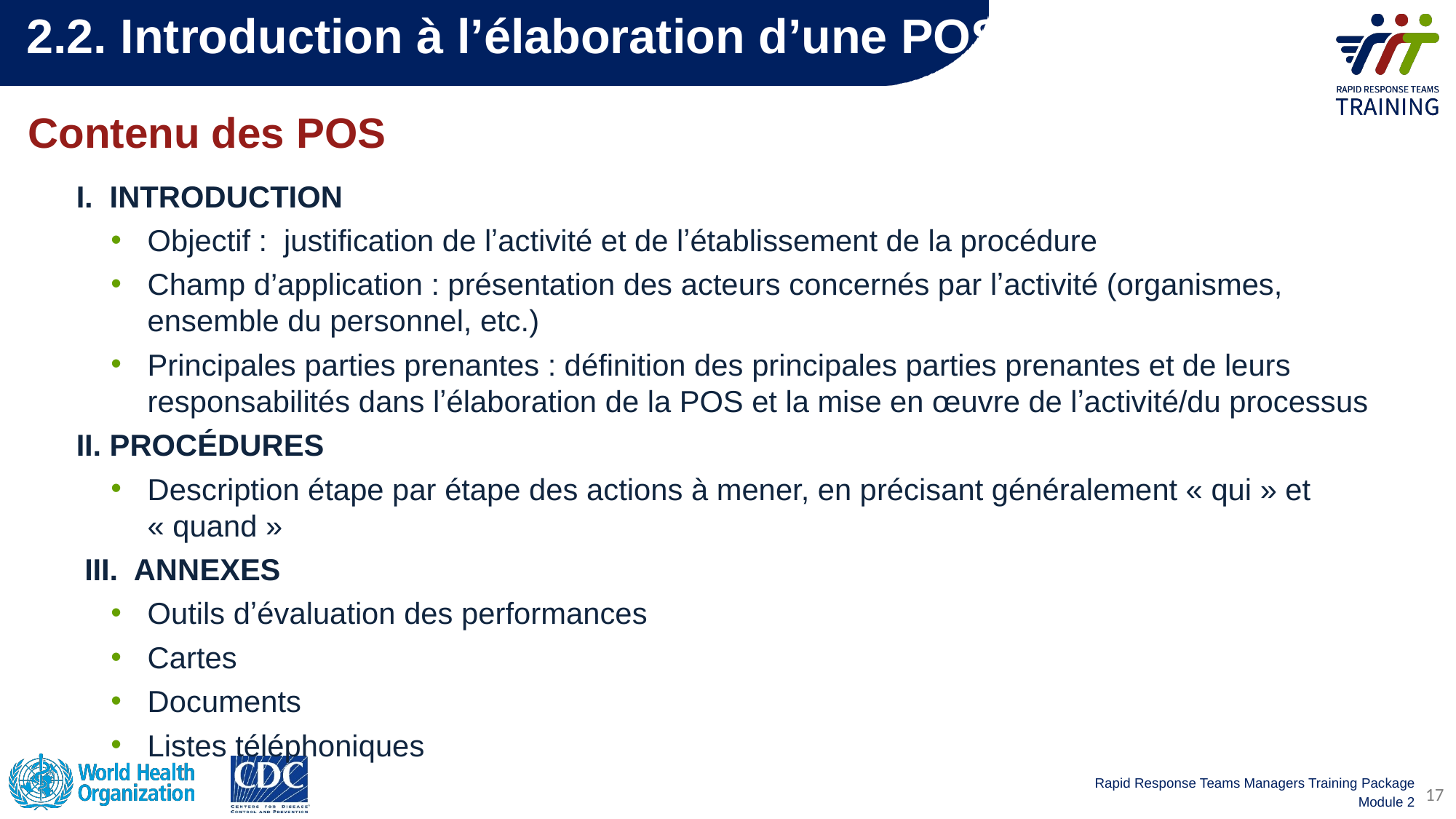

2.2. Introduction à l’élaboration dʼune POS
# Contenu des POS
I.  INTRODUCTION
Objectif :  justification de lʼactivité et de lʼétablissement de la procédure
Champ d’application : présentation des acteurs concernés par lʼactivité (organismes, ensemble du personnel, etc.)
Principales parties prenantes : définition des principales parties prenantes et de leurs responsabilités dans lʼélaboration de la POS et la mise en œuvre de lʼactivité/du processus
II. PROCÉDURES
Description étape par étape des actions à mener, en précisant généralement « qui » et « quand »
 III.  ANNEXES
Outils dʼévaluation des performances
Cartes
Documents
Listes téléphoniques

17